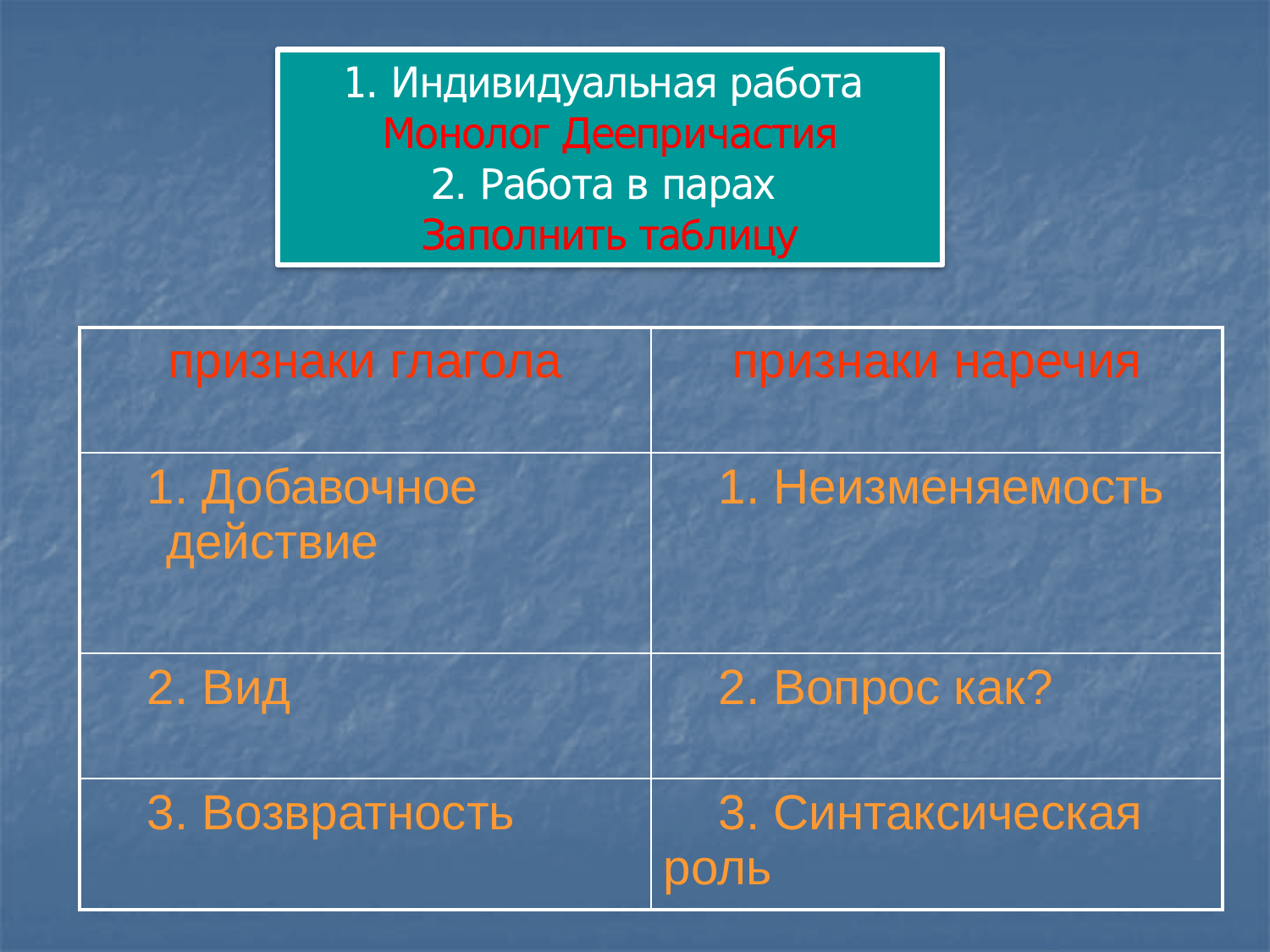

1. Индивидуальная работа
Монолог Деепричастия
2. Работа в парах
Заполнить таблицу
| признаки глагола | признаки наречия |
| --- | --- |
| 1. Добавочное действие | 1. Неизменяемость |
| 2. Вид | 2. Вопрос как? |
| 3. Возвратность | 3. Синтаксическая роль |